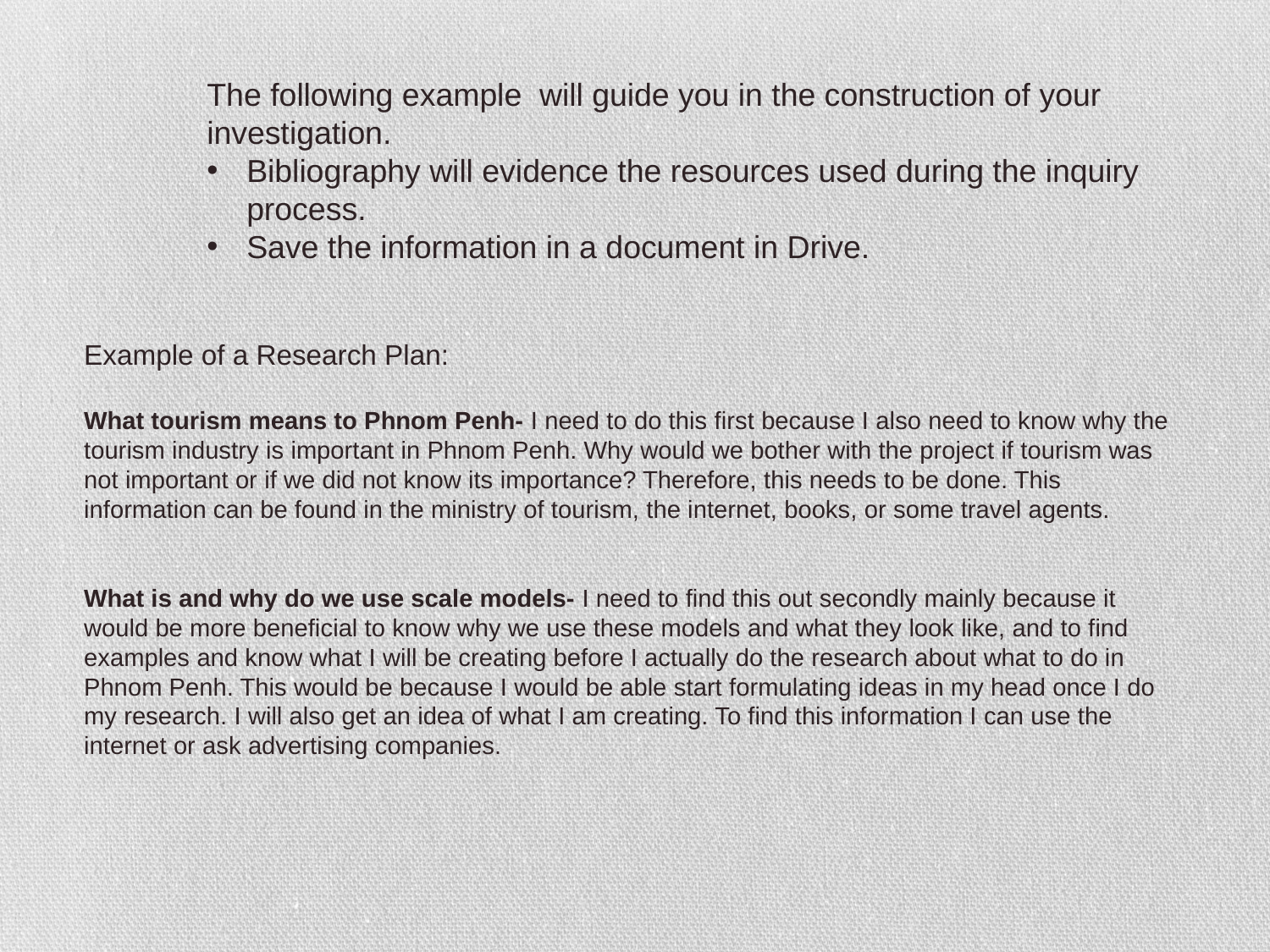

The following example  will guide you in the construction of your investigation.
Bibliography will evidence the resources used during the inquiry process.
Save the information in a document in Drive.
Example of a Research Plan:

What tourism means to Phnom Penh- I need to do this first because I also need to know why the tourism industry is important in Phnom Penh. Why would we bother with the project if tourism was not important or if we did not know its importance? Therefore, this needs to be done. This information can be found in the ministry of tourism, the internet, books, or some travel agents.

What is and why do we use scale models- I need to find this out secondly mainly because it would be more beneficial to know why we use these models and what they look like, and to find examples and know what I will be creating before I actually do the research about what to do in Phnom Penh. This would be because I would be able start formulating ideas in my head once I do my research. I will also get an idea of what I am creating. To find this information I can use the internet or ask advertising companies.